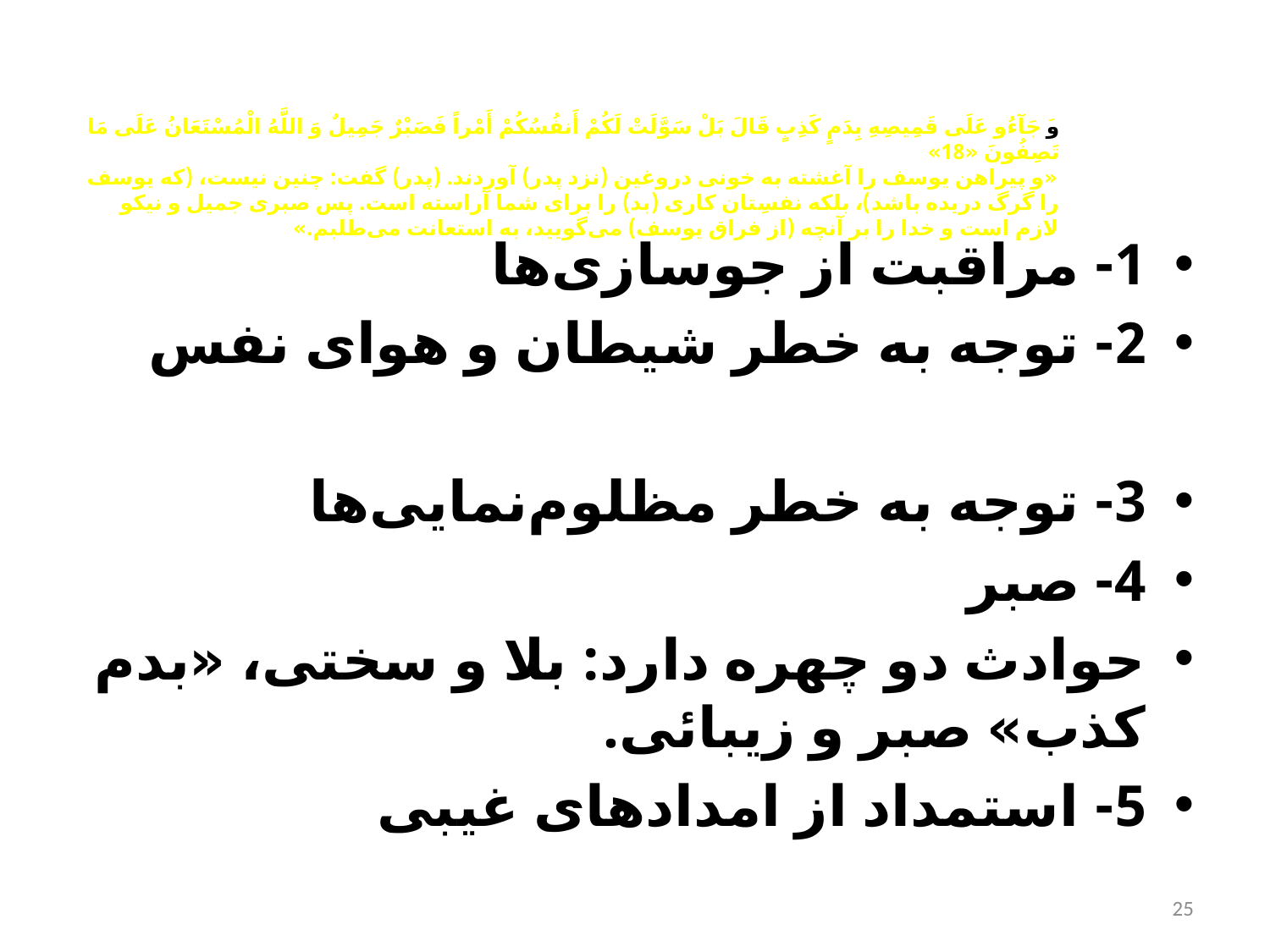

# وَ جَآءُو عَلَی‌ قَمِیصِهِ بِدَمٍ كَذِبٍ قَالَ بَلْ سَوَّلَتْ لَكُمْ أَنفُسُكُمْ أَمْراً فَصَبْرٌ جَمِیلٌ وَ اللَّهُ الْمُسْتَعَانُ عَلَی‌ مَا تَصِفُونَ «18» «و پیراهن یوسف را آغشته به خونی دروغین (نزد پدر) آوردند. (پدر) گفت: چنین نیست، (كه یوسف را گرگ دریده باشد)، بلكه نفسِتان كاری (بد) را برای شما آراسته است. پس صبری جمیل و نیكو لازم است و خدا را بر آنچه (از فراق یوسف) می‌گویید، به استعانت می‌طلبم.»
1- مراقبت از جوسازی‌ها
2- توجه به خطر شیطان و هوای نفس

3- توجه به خطر مظلوم‌نمایی‌ها
4- صبر
حوادث دو چهره دارد: بلا و سختی، «بدم كذب» صبر و زیبائی.
5- استمداد از امدادهای غیبی

25